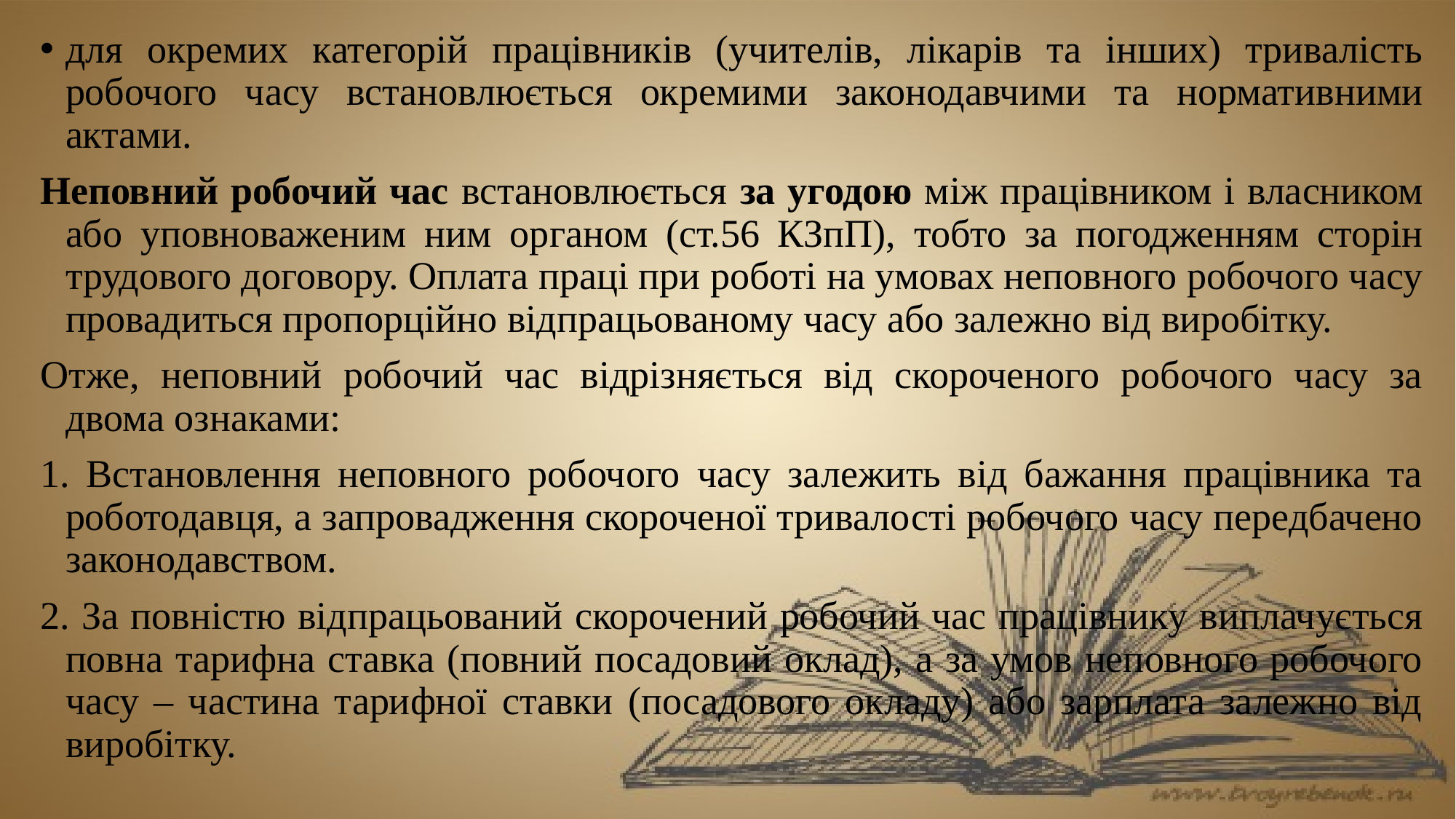

для окремих категорій працівників (учителів, лікарів та інших) тривалість робочого часу встановлюється окремими законодавчими та нормативними актами.
Неповний робочий час встановлюється за угодою між працівником і власником або уповноваженим ним органом (ст.56 КЗпП), тобто за погодженням сторін трудового договору. Оплата праці при роботі на умовах неповного робочого часу провадиться пропорційно відпрацьованому часу або залежно від виробітку.
Отже, неповний робочий час відрізняється від скороченого робочого часу за двома ознаками:
1. Встановлення неповного робочого часу залежить від бажання працівника та роботодавця, а запровадження скороченої тривалості робочого часу передбачено законодавством.
2. За повністю відпрацьований скорочений робочий час працівнику виплачується повна тарифна ставка (повний посадовий оклад), а за умов неповного робочого часу – частина тарифної ставки (посадового окладу) або зарплата залежно від виробітку.